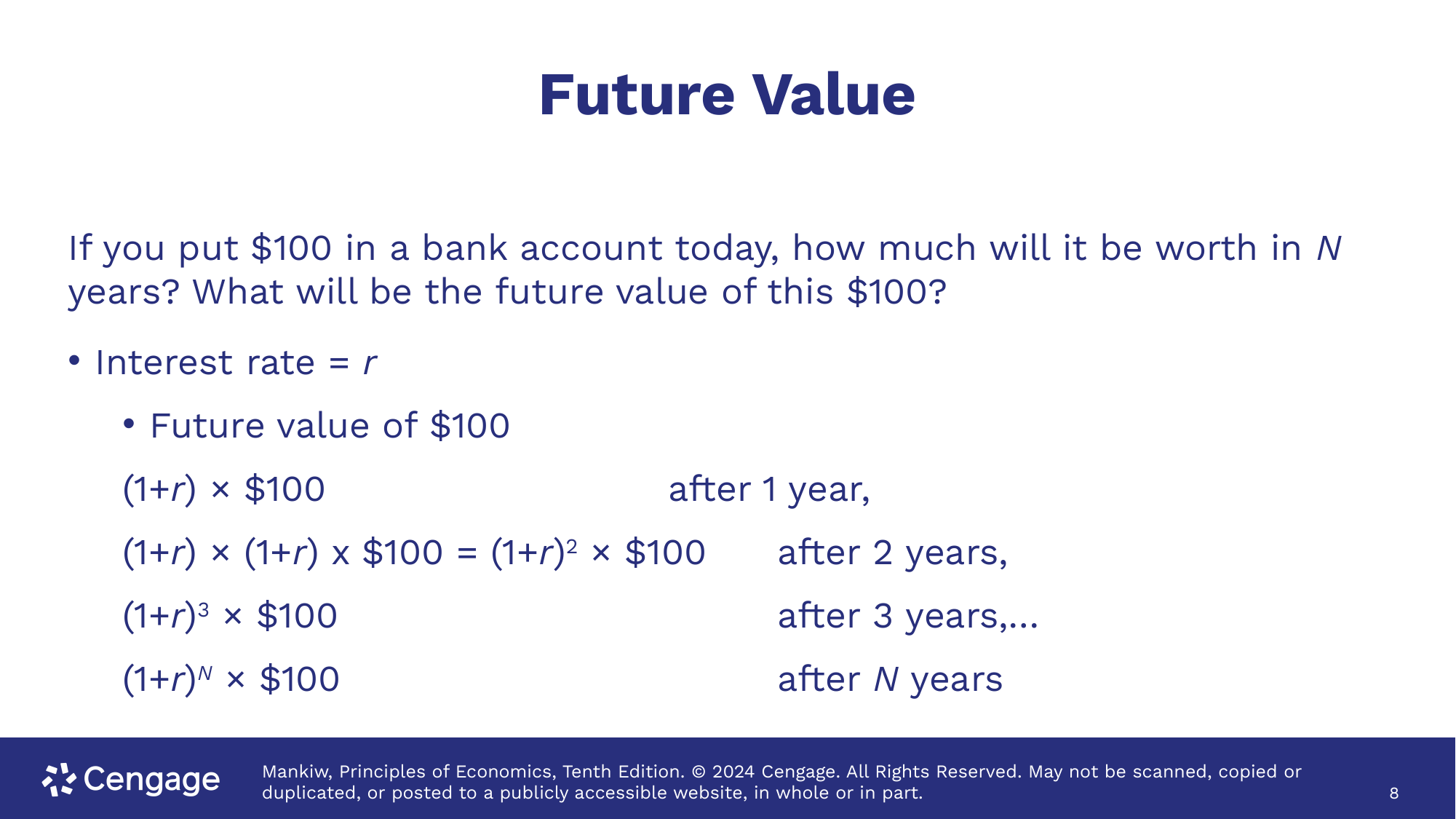

# Future Value
If you put $100 in a bank account today, how much will it be worth in N years? What will be the future value of this $100?
Interest rate = r
Future value of $100
(1+r) × $100 				after 1 year,
(1+r) × (1+r) x $100 = (1+r)2 × $100 	after 2 years,
(1+r)3 × $100 				after 3 years,…
(1+r)N × $100 				after N years